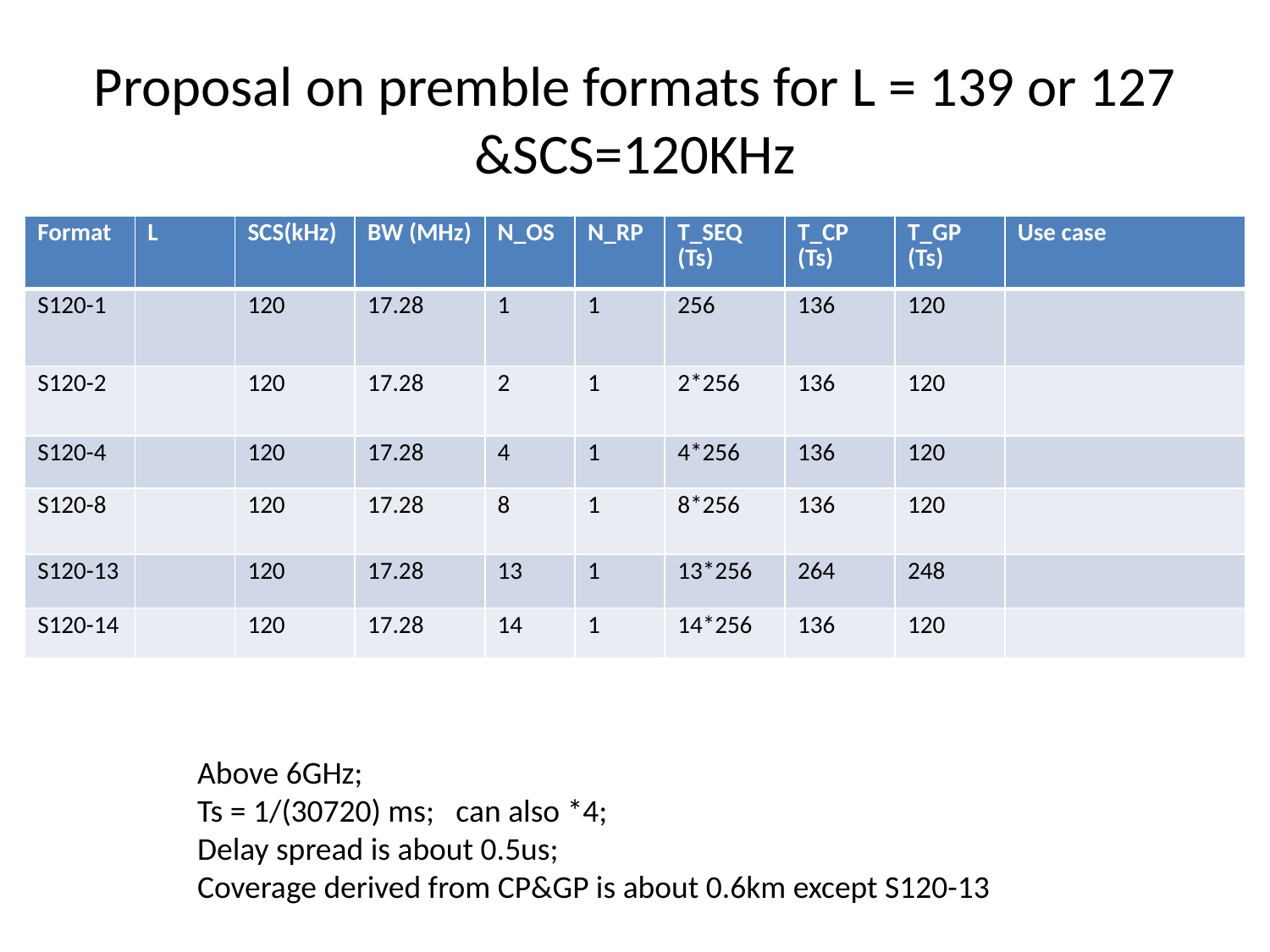

# Proposal on premble formats for L = 139 or 127 &SCS=120KHz
| Format | L | SCS(kHz) | BW (MHz) | N\_OS | N\_RP | T\_SEQ (Ts) | T\_CP (Ts) | T\_GP (Ts) | Use case |
| --- | --- | --- | --- | --- | --- | --- | --- | --- | --- |
| S120-1 |  | 120 | 17.28 | 1 | 1 | 256 | 136 | 120 |  |
| S120-2 |  | 120 | 17.28 | 2 | 1 | 2\*256 | 136 | 120 |  |
| S120-4 |  | 120 | 17.28 | 4 | 1 | 4\*256 | 136 | 120 |  |
| S120-8 |  | 120 | 17.28 | 8 | 1 | 8\*256 | 136 | 120 |  |
| S120-13 |  | 120 | 17.28 | 13 | 1 | 13\*256 | 264 | 248 |  |
| S120-14 |  | 120 | 17.28 | 14 | 1 | 14\*256 | 136 | 120 |  |
Above 6GHz;
Ts = 1/(30720) ms;   can also *4;
Delay spread is about 0.5us;
Coverage derived from CP&GP is about 0.6km except S120-13